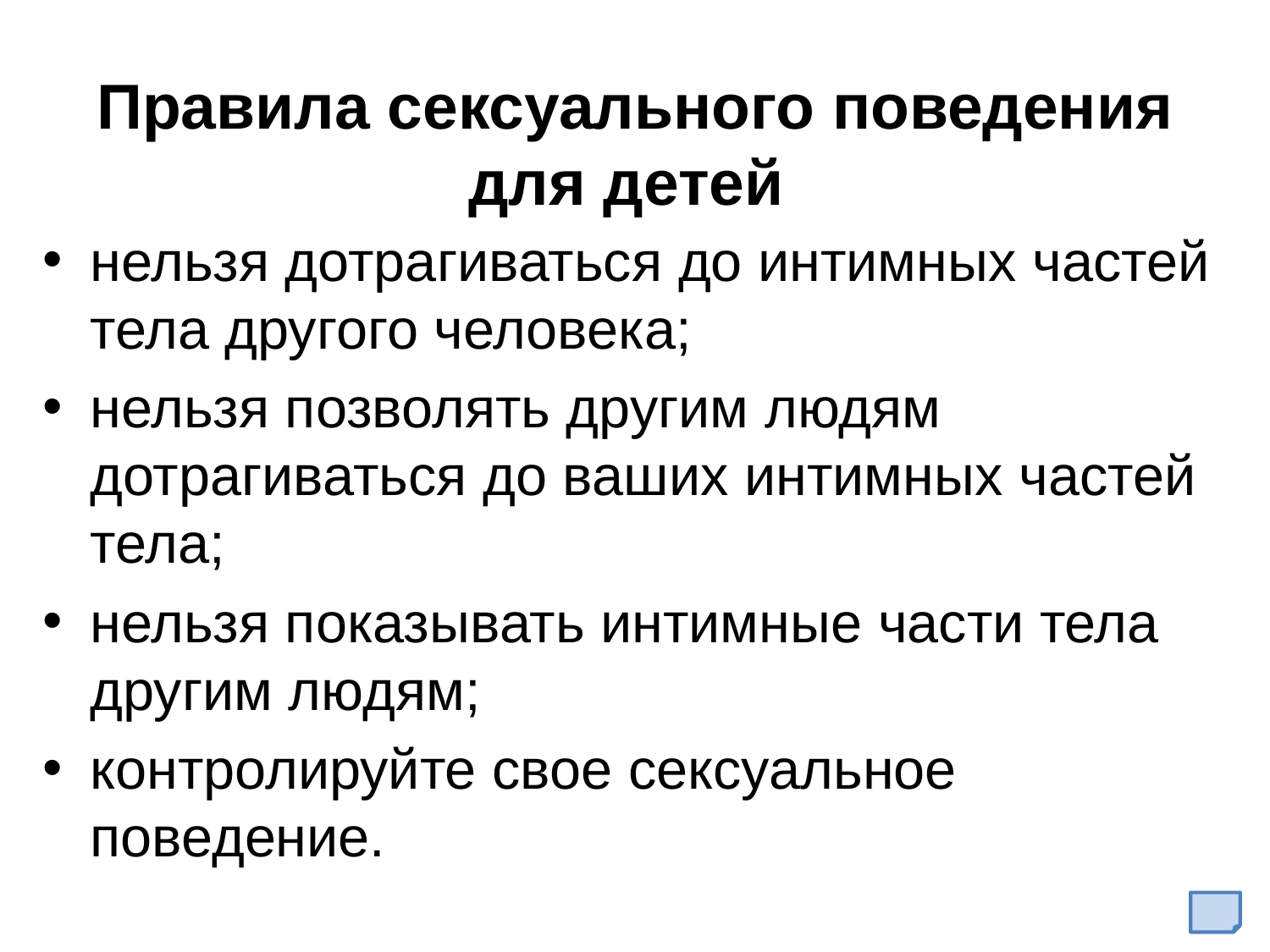

# Правила сексуального поведения для детей
нельзя дотрагиваться до интимных частей тела другого человека;
нельзя позволять другим людям дотрагиваться до ваших интимных частей тела;
нельзя показывать интимные части тела другим людям;
контролируйте свое сексуальное поведение.